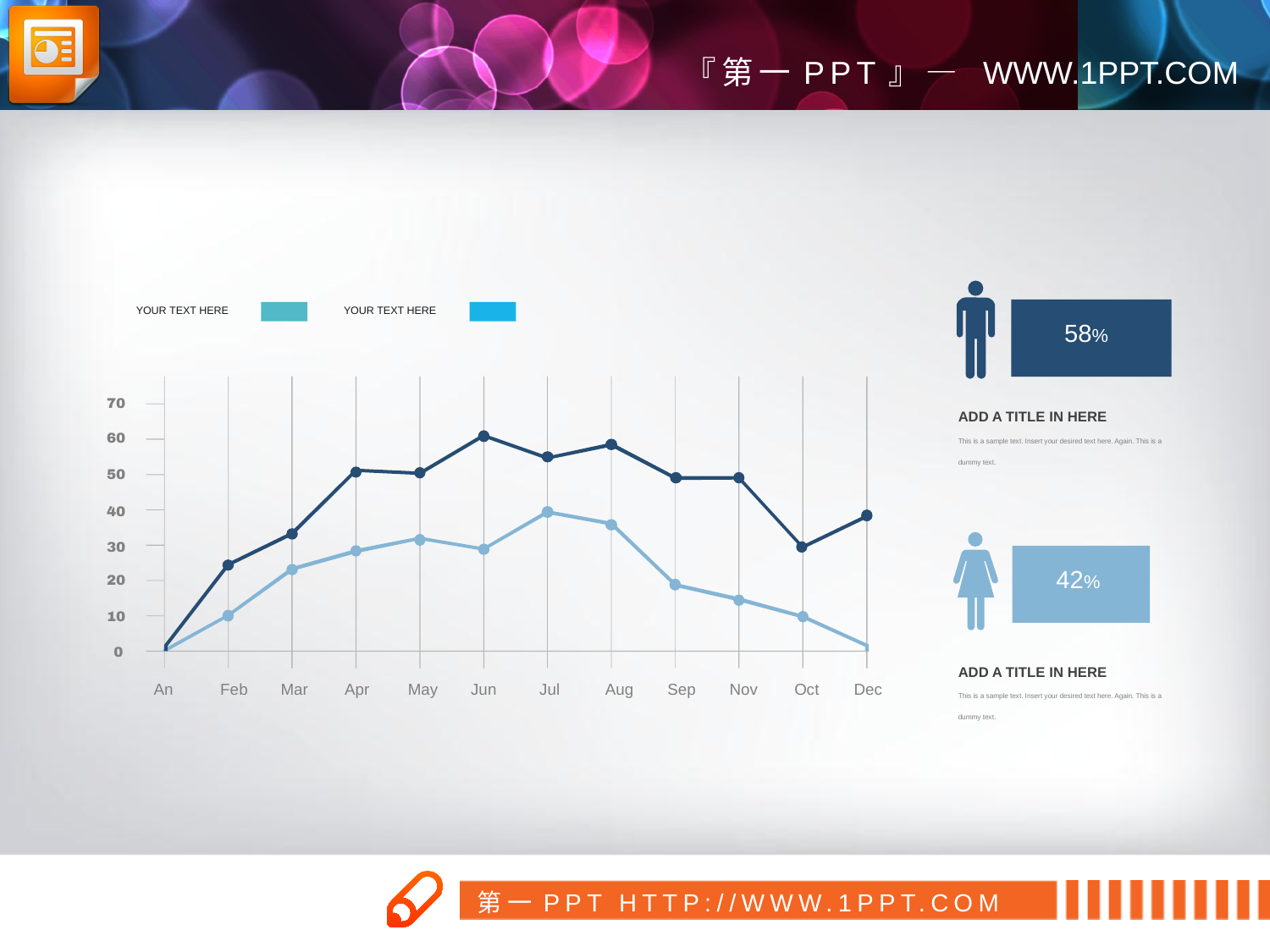

YOUR TEXT HERE
YOUR TEXT HERE

58%

70
ADD A TITLE IN HERE
This is a sample text. Insert your desired text here. Again. This is a dummy text.

60

50

40

30

42%
20

10

0
ADD A TITLE IN HERE
This is a sample text. Insert your desired text here. Again. This is a dummy text.

An
Feb
Mar
Apr
May
Jun
Jul
Aug
Sep
Nov
Oct
Dec